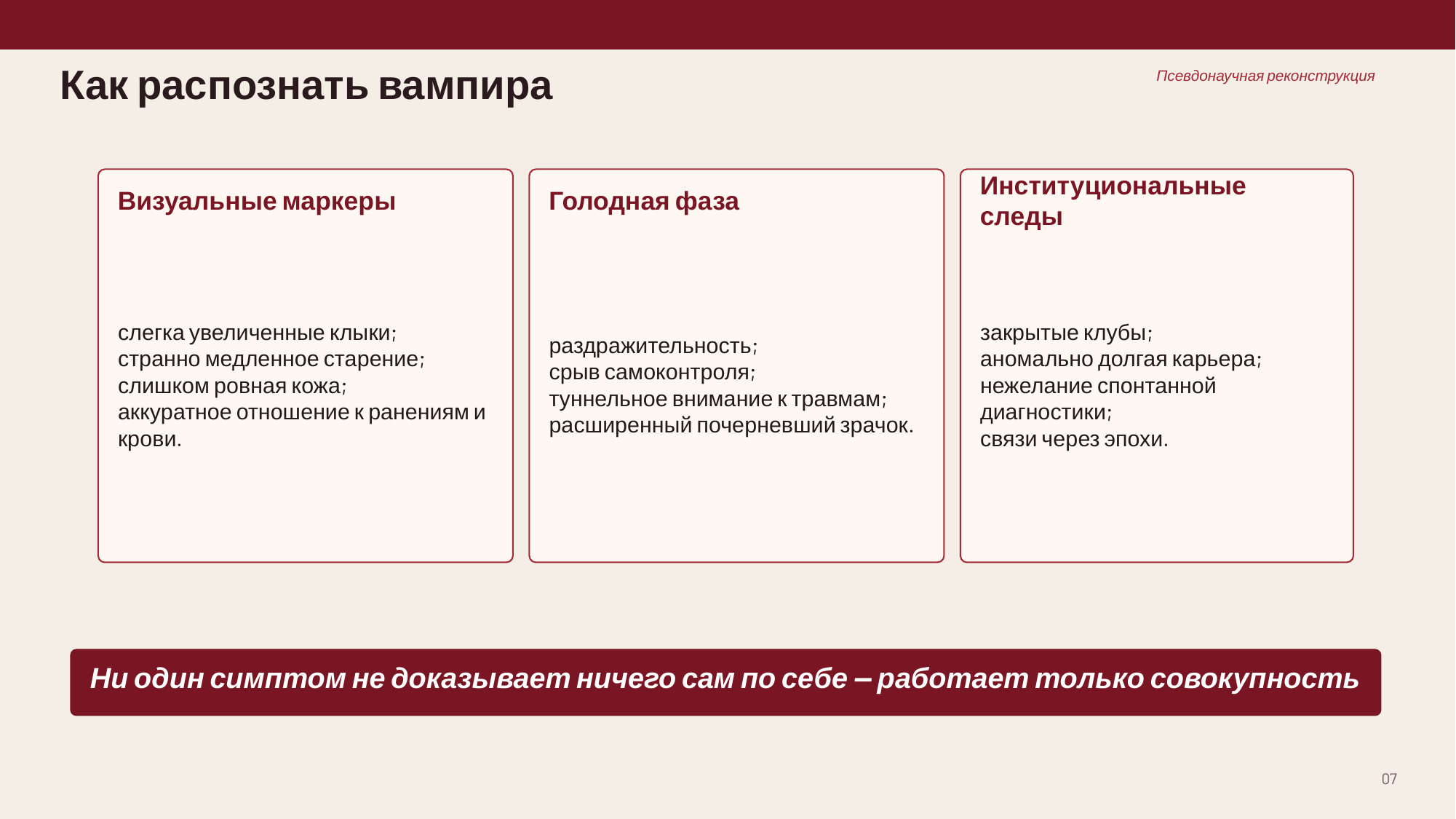

Как распознать вампира
Псевдонаучная реконструкция

Визуальные маркеры
Голодная фаза
Институциональные следы
слегка увеличенные клыки;
странно медленное старение;
слишком ровная кожа;
аккуратное отношение к ранениям и крови.
раздражительность;
срыв самоконтроля;
туннельное внимание к травмам;
расширенный почерневший зрачок.
закрытые клубы;
аномально долгая карьера;
нежелание спонтанной диагностики;
связи через эпохи.

Ни один симптом не доказывает ничего сам по себе — работает только совокупность
07